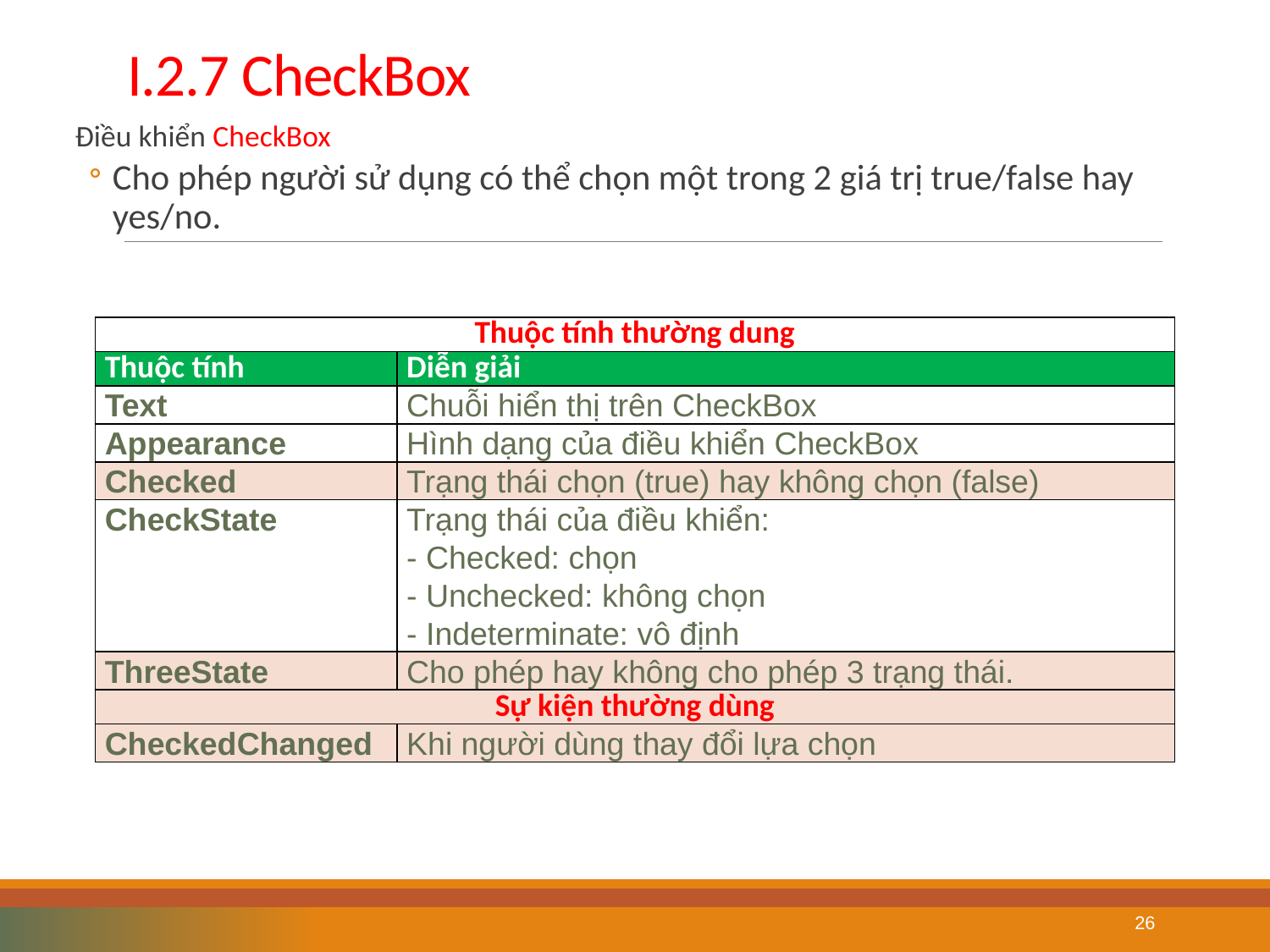

# I.2.7 CheckBox
Điều khiển CheckBox
Cho phép người sử dụng có thể chọn một trong 2 giá trị true/false hay yes/no.
| Thuộc tính thường dung |  |
| --- | --- |
| Thuộc tính | Diễn giải |
| Text | Chuỗi hiển thị trên CheckBox |
| Appearance | Hình dạng của điều khiển CheckBox |
| Checked | Trạng thái chọn (true) hay không chọn (false) |
| CheckState | Trạng thái của điều khiển: - Checked: chọn - Unchecked: không chọn - Indeterminate: vô định |
| ThreeState | Cho phép hay không cho phép 3 trạng thái. |
| Sự kiện thường dùng |  |
| CheckedChanged | Khi người dùng thay đổi lựa chọn |
26